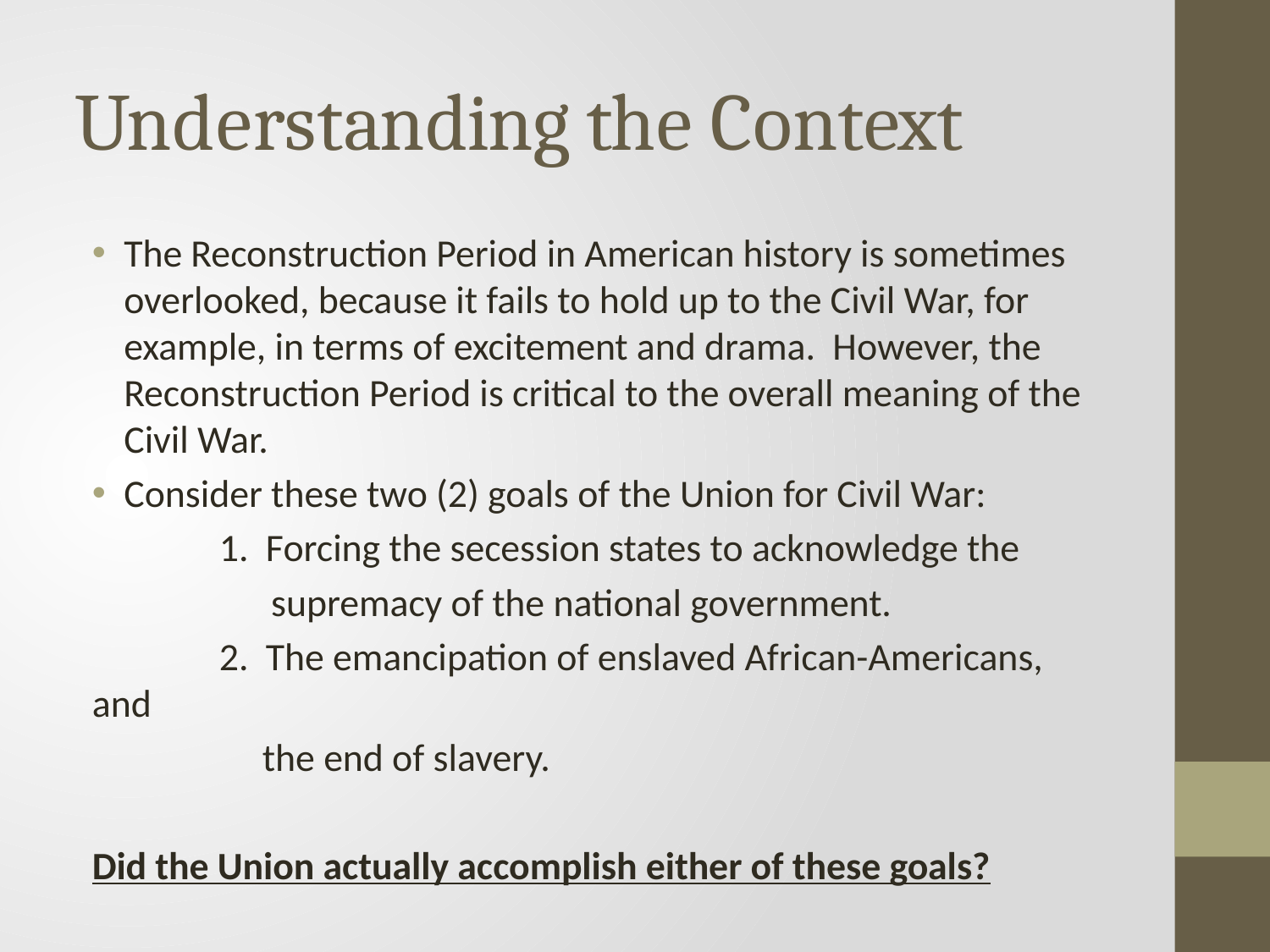

# Understanding the Context
The Reconstruction Period in American history is sometimes overlooked, because it fails to hold up to the Civil War, for example, in terms of excitement and drama.  However, the Reconstruction Period is critical to the overall meaning of the Civil War.
Consider these two (2) goals of the Union for Civil War:
	1.  Forcing the secession states to acknowledge the
	      supremacy of the national government.
	2.  The emancipation of enslaved African-Americans, and
	     the end of slavery.

Did the Union actually accomplish either of these goals?